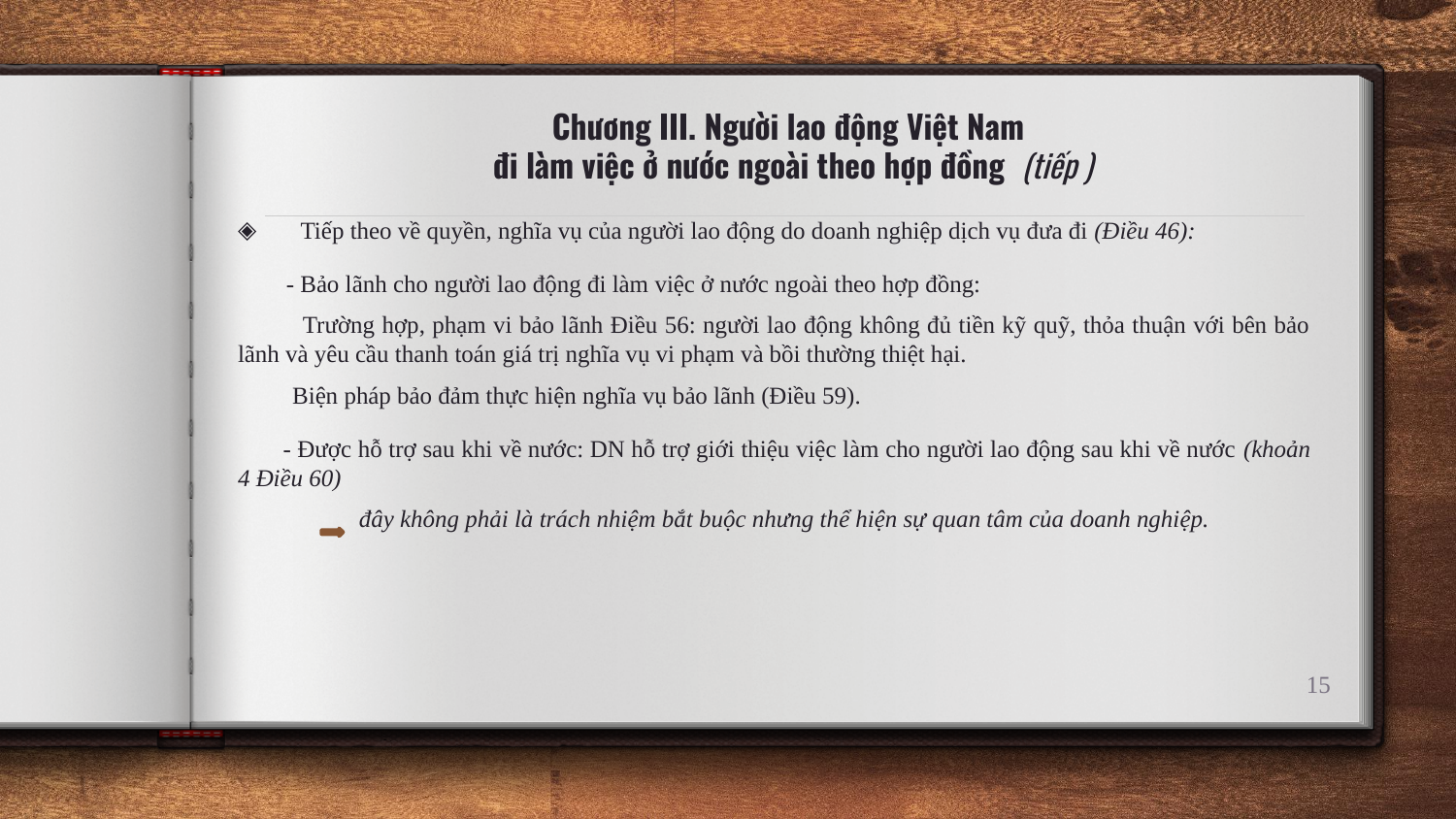

# Chương III. Người lao động Việt Nam đi làm việc ở nước ngoài theo hợp đồng  (tiếp )
Tiếp theo về quyền, nghĩa vụ của người lao động do doanh nghiệp dịch vụ đưa đi (Điều 46):
        - Bảo lãnh cho người lao động đi làm việc ở nước ngoài theo hợp đồng:
         Trường hợp, phạm vi bảo lãnh Điều 56: người lao động không đủ tiền kỹ quỹ, thỏa thuận với bên bảo lãnh và yêu cầu thanh toán giá trị nghĩa vụ vi phạm và bồi thường thiệt hại.
         Biện pháp bảo đảm thực hiện nghĩa vụ bảo lãnh (Điều 59).
       - Được hỗ trợ sau khi về nước: DN hỗ trợ giới thiệu việc làm cho người lao động sau khi về nước (khoản 4 Điều 60)
                    đây không phải là trách nhiệm bắt buộc nhưng thể hiện sự quan tâm của doanh nghiệp.

15